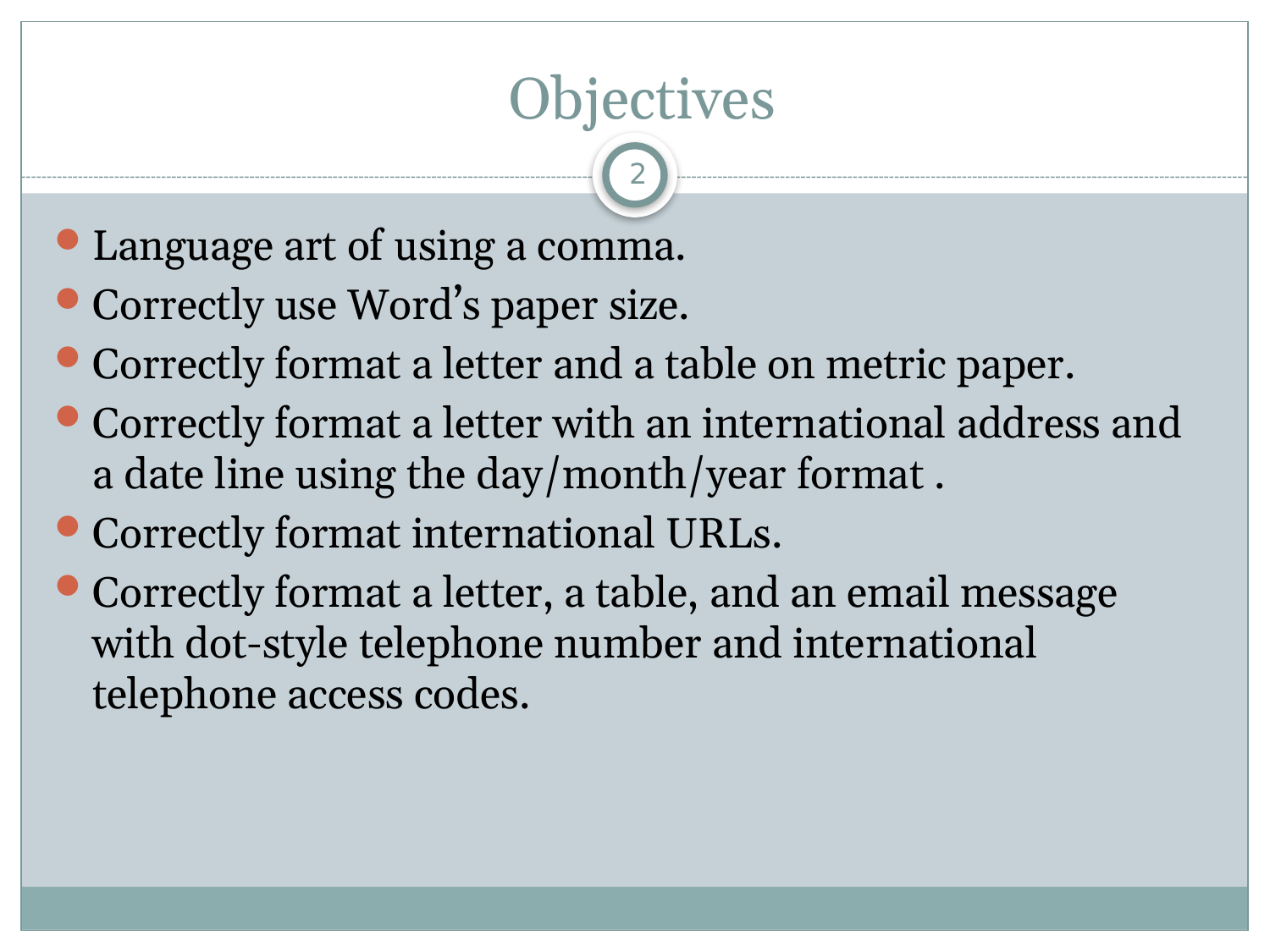

# Objectives
2
Language art of using a comma.
Correctly use Word’s paper size.
Correctly format a letter and a table on metric paper.
Correctly format a letter with an international address and a date line using the day/month/year format .
Correctly format international URLs.
Correctly format a letter, a table, and an email message with dot-style telephone number and international telephone access codes.